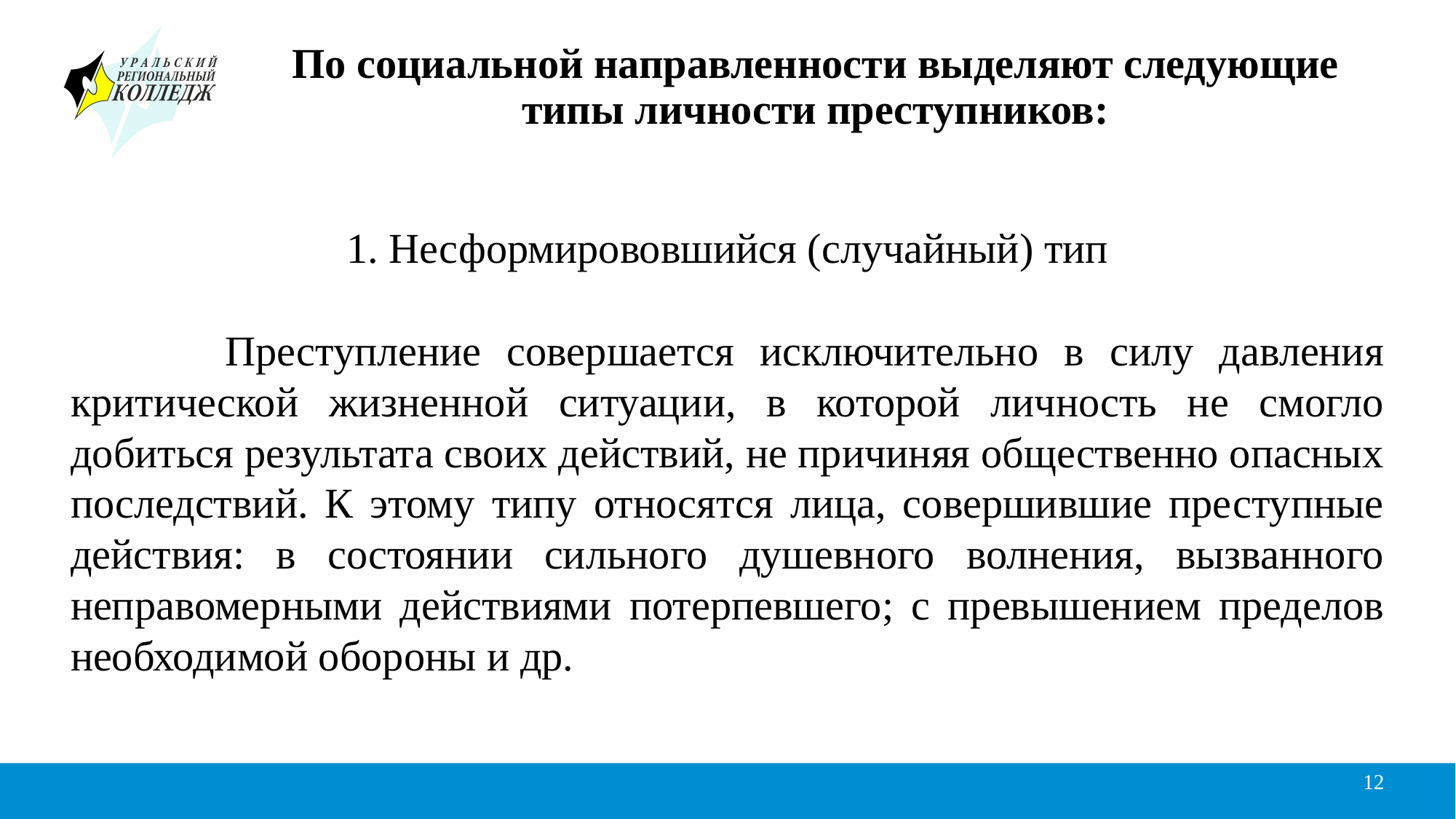

# По социальной направленности выделяют следующие типы личности преступников:
1. Несформирововшийся (случайный) тип
      Преступление совершается исключительно в силу давления критической жизненной ситуации, в которой личность не смогло добиться результата своих действий, не причиняя общественно опасных последствий. К этому типу относятся лица, совершившие преступные действия: в состоянии сильного душевного волнения, вызванного неправомерными действиями потерпевшего; с превышением пределов
необходимой обороны и др.
12